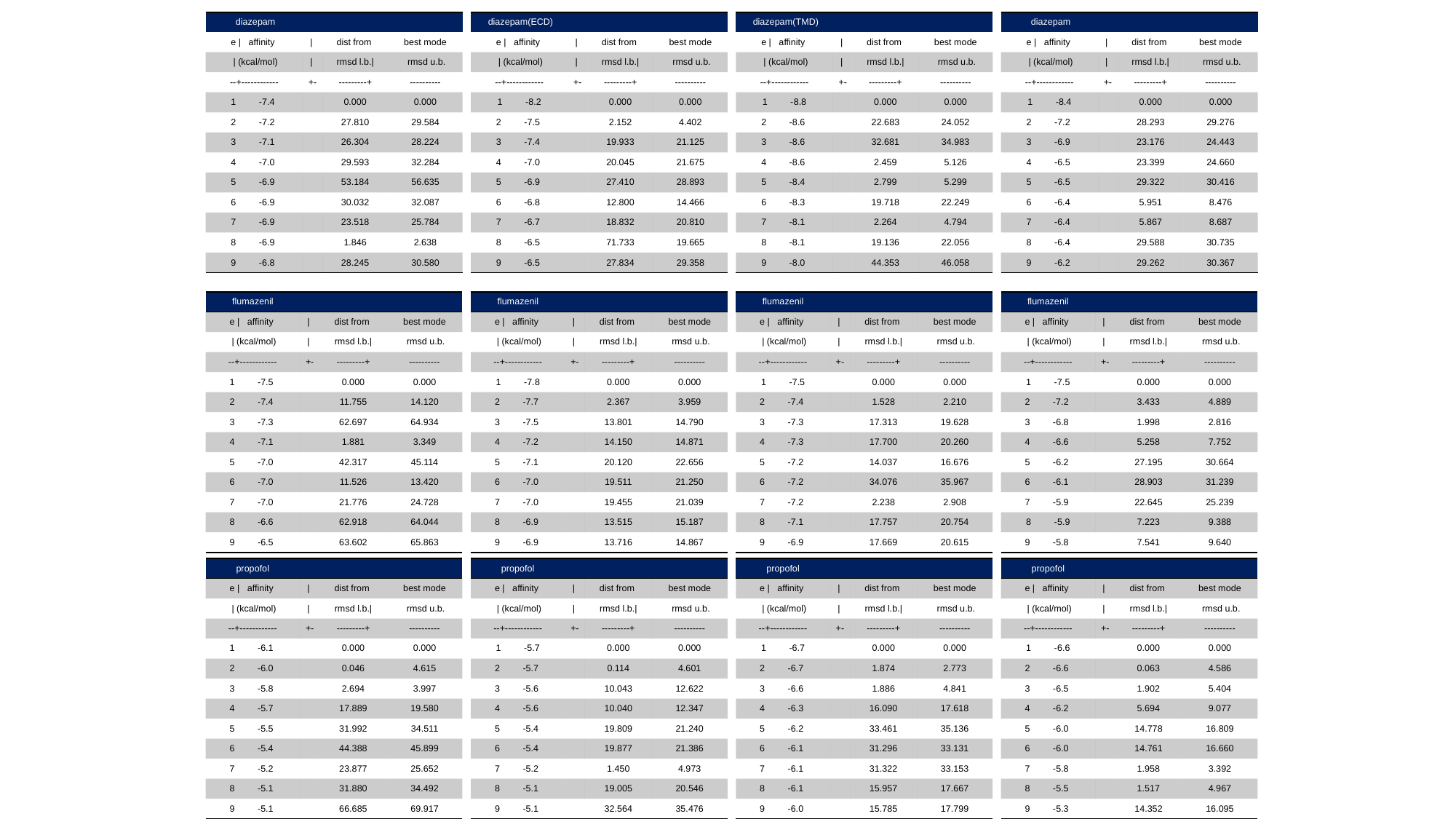

| diazepam |  |  |  |
| --- | --- | --- | --- |
| e | affinity | | | dist from | best mode |
| | (kcal/mol) | | | rmsd l.b.| | rmsd u.b. |
| --+------------ | +- | ---------+ | ---------- |
| 1 -7.4 |  | 0.000 | 0.000 |
| 2 -7.2 |  | 27.810 | 29.584 |
| 3 -7.1 |  | 26.304 | 28.224 |
| 4 -7.0 |  | 29.593 | 32.284 |
| 5 -6.9 |  | 53.184 | 56.635 |
| 6 -6.9 |  | 30.032 | 32.087 |
| 7 -6.9 |  | 23.518 | 25.784 |
| 8 -6.9 |  | 1.846 | 2.638 |
| 9 -6.8 |  | 28.245 | 30.580 |
| diazepam(ECD) |  |  |  |
| --- | --- | --- | --- |
| e | affinity | | | dist from | best mode |
| | (kcal/mol) | | | rmsd l.b.| | rmsd u.b. |
| --+------------ | +- | ---------+ | ---------- |
| 1 -8.2 |  | 0.000 | 0.000 |
| 2 -7.5 |  | 2.152 | 4.402 |
| 3 -7.4 |  | 19.933 | 21.125 |
| 4 -7.0 |  | 20.045 | 21.675 |
| 5 -6.9 |  | 27.410 | 28.893 |
| 6 -6.8 |  | 12.800 | 14.466 |
| 7 -6.7 |  | 18.832 | 20.810 |
| 8 -6.5 |  | 71.733 | 19.665 |
| 9 -6.5 |  | 27.834 | 29.358 |
| diazepam(TMD) |  |  |  |
| --- | --- | --- | --- |
| e | affinity | | | dist from | best mode |
| | (kcal/mol) | | | rmsd l.b.| | rmsd u.b. |
| --+------------ | +- | ---------+ | ---------- |
| 1 -8.8 |  | 0.000 | 0.000 |
| 2 -8.6 |  | 22.683 | 24.052 |
| 3 -8.6 |  | 32.681 | 34.983 |
| 4 -8.6 |  | 2.459 | 5.126 |
| 5 -8.4 |  | 2.799 | 5.299 |
| 6 -8.3 |  | 19.718 | 22.249 |
| 7 -8.1 |  | 2.264 | 4.794 |
| 8 -8.1 |  | 19.136 | 22.056 |
| 9 -8.0 |  | 44.353 | 46.058 |
| diazepam |  |  |  |
| --- | --- | --- | --- |
| e | affinity | | | dist from | best mode |
| | (kcal/mol) | | | rmsd l.b.| | rmsd u.b. |
| --+------------ | +- | ---------+ | ---------- |
| 1 -8.4 |  | 0.000 | 0.000 |
| 2 -7.2 |  | 28.293 | 29.276 |
| 3 -6.9 |  | 23.176 | 24.443 |
| 4 -6.5 |  | 23.399 | 24.660 |
| 5 -6.5 |  | 29.322 | 30.416 |
| 6 -6.4 |  | 5.951 | 8.476 |
| 7 -6.4 |  | 5.867 | 8.687 |
| 8 -6.4 |  | 29.588 | 30.735 |
| 9 -6.2 |  | 29.262 | 30.367 |
| flumazenil |  |  |  |
| --- | --- | --- | --- |
| e | affinity | | | dist from | best mode |
| | (kcal/mol) | | | rmsd l.b.| | rmsd u.b. |
| --+------------ | +- | ---------+ | ---------- |
| 1 -7.5 |  | 0.000 | 0.000 |
| 2 -7.4 |  | 11.755 | 14.120 |
| 3 -7.3 |  | 62.697 | 64.934 |
| 4 -7.1 |  | 1.881 | 3.349 |
| 5 -7.0 |  | 42.317 | 45.114 |
| 6 -7.0 |  | 11.526 | 13.420 |
| 7 -7.0 |  | 21.776 | 24.728 |
| 8 -6.6 |  | 62.918 | 64.044 |
| 9 -6.5 |  | 63.602 | 65.863 |
| flumazenil |  |  |  |
| --- | --- | --- | --- |
| e | affinity | | | dist from | best mode |
| | (kcal/mol) | | | rmsd l.b.| | rmsd u.b. |
| --+------------ | +- | ---------+ | ---------- |
| 1 -7.8 |  | 0.000 | 0.000 |
| 2 -7.7 |  | 2.367 | 3.959 |
| 3 -7.5 |  | 13.801 | 14.790 |
| 4 -7.2 |  | 14.150 | 14.871 |
| 5 -7.1 |  | 20.120 | 22.656 |
| 6 -7.0 |  | 19.511 | 21.250 |
| 7 -7.0 |  | 19.455 | 21.039 |
| 8 -6.9 |  | 13.515 | 15.187 |
| 9 -6.9 |  | 13.716 | 14.867 |
| flumazenil |  |  |  |
| --- | --- | --- | --- |
| e | affinity | | | dist from | best mode |
| | (kcal/mol) | | | rmsd l.b.| | rmsd u.b. |
| --+------------ | +- | ---------+ | ---------- |
| 1 -7.5 |  | 0.000 | 0.000 |
| 2 -7.4 |  | 1.528 | 2.210 |
| 3 -7.3 |  | 17.313 | 19.628 |
| 4 -7.3 |  | 17.700 | 20.260 |
| 5 -7.2 |  | 14.037 | 16.676 |
| 6 -7.2 |  | 34.076 | 35.967 |
| 7 -7.2 |  | 2.238 | 2.908 |
| 8 -7.1 |  | 17.757 | 20.754 |
| 9 -6.9 |  | 17.669 | 20.615 |
| flumazenil |  |  |  |
| --- | --- | --- | --- |
| e | affinity | | | dist from | best mode |
| | (kcal/mol) | | | rmsd l.b.| | rmsd u.b. |
| --+------------ | +- | ---------+ | ---------- |
| 1 -7.5 |  | 0.000 | 0.000 |
| 2 -7.2 |  | 3.433 | 4.889 |
| 3 -6.8 |  | 1.998 | 2.816 |
| 4 -6.6 |  | 5.258 | 7.752 |
| 5 -6.2 |  | 27.195 | 30.664 |
| 6 -6.1 |  | 28.903 | 31.239 |
| 7 -5.9 |  | 22.645 | 25.239 |
| 8 -5.9 |  | 7.223 | 9.388 |
| 9 -5.8 |  | 7.541 | 9.640 |
| propofol |  |  |  |
| --- | --- | --- | --- |
| e | affinity | | | dist from | best mode |
| | (kcal/mol) | | | rmsd l.b.| | rmsd u.b. |
| --+------------ | +- | ---------+ | ---------- |
| 1 -6.1 |  | 0.000 | 0.000 |
| 2 -6.0 |  | 0.046 | 4.615 |
| 3 -5.8 |  | 2.694 | 3.997 |
| 4 -5.7 |  | 17.889 | 19.580 |
| 5 -5.5 |  | 31.992 | 34.511 |
| 6 -5.4 |  | 44.388 | 45.899 |
| 7 -5.2 |  | 23.877 | 25.652 |
| 8 -5.1 |  | 31.880 | 34.492 |
| 9 -5.1 |  | 66.685 | 69.917 |
| propofol |  |  |  |
| --- | --- | --- | --- |
| e | affinity | | | dist from | best mode |
| | (kcal/mol) | | | rmsd l.b.| | rmsd u.b. |
| --+------------ | +- | ---------+ | ---------- |
| 1 -5.7 |  | 0.000 | 0.000 |
| 2 -5.7 |  | 0.114 | 4.601 |
| 3 -5.6 |  | 10.043 | 12.622 |
| 4 -5.6 |  | 10.040 | 12.347 |
| 5 -5.4 |  | 19.809 | 21.240 |
| 6 -5.4 |  | 19.877 | 21.386 |
| 7 -5.2 |  | 1.450 | 4.973 |
| 8 -5.1 |  | 19.005 | 20.546 |
| 9 -5.1 |  | 32.564 | 35.476 |
| propofol |  |  |  |
| --- | --- | --- | --- |
| e | affinity | | | dist from | best mode |
| | (kcal/mol) | | | rmsd l.b.| | rmsd u.b. |
| --+------------ | +- | ---------+ | ---------- |
| 1 -6.7 |  | 0.000 | 0.000 |
| 2 -6.7 |  | 1.874 | 2.773 |
| 3 -6.6 |  | 1.886 | 4.841 |
| 4 -6.3 |  | 16.090 | 17.618 |
| 5 -6.2 |  | 33.461 | 35.136 |
| 6 -6.1 |  | 31.296 | 33.131 |
| 7 -6.1 |  | 31.322 | 33.153 |
| 8 -6.1 |  | 15.957 | 17.667 |
| 9 -6.0 |  | 15.785 | 17.799 |
| propofol |  |  |  |
| --- | --- | --- | --- |
| e | affinity | | | dist from | best mode |
| | (kcal/mol) | | | rmsd l.b.| | rmsd u.b. |
| --+------------ | +- | ---------+ | ---------- |
| 1 -6.6 |  | 0.000 | 0.000 |
| 2 -6.6 |  | 0.063 | 4.586 |
| 3 -6.5 |  | 1.902 | 5.404 |
| 4 -6.2 |  | 5.694 | 9.077 |
| 5 -6.0 |  | 14.778 | 16.809 |
| 6 -6.0 |  | 14.761 | 16.660 |
| 7 -5.8 |  | 1.958 | 3.392 |
| 8 -5.5 |  | 1.517 | 4.967 |
| 9 -5.3 |  | 14.352 | 16.095 |